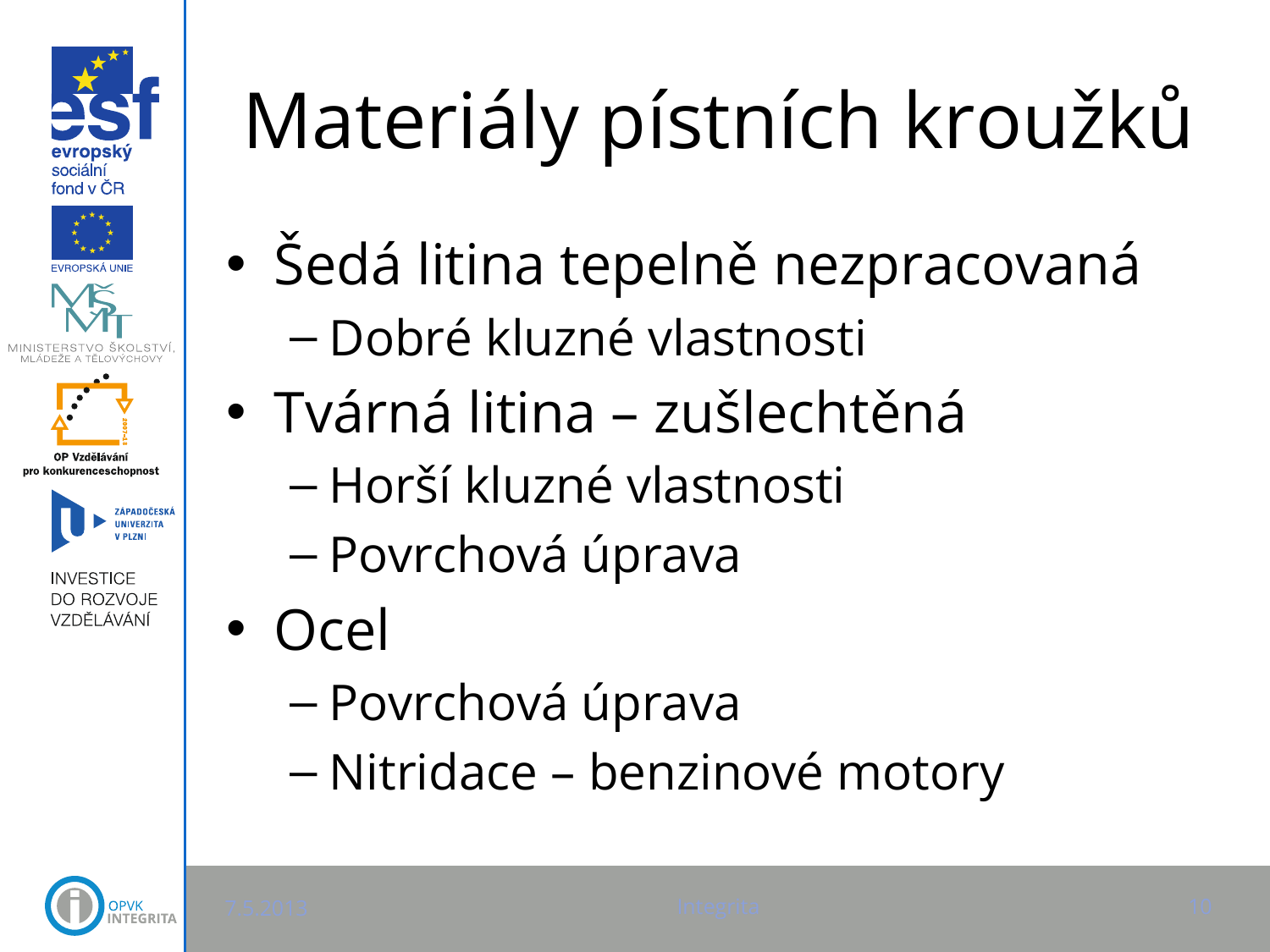

# Materiály pístních kroužků
Šedá litina tepelně nezpracovaná
Dobré kluzné vlastnosti
Tvárná litina – zušlechtěná
Horší kluzné vlastnosti
Povrchová úprava
Ocel
Povrchová úprava
Nitridace – benzinové motory
7.5.2013
Integrita
10